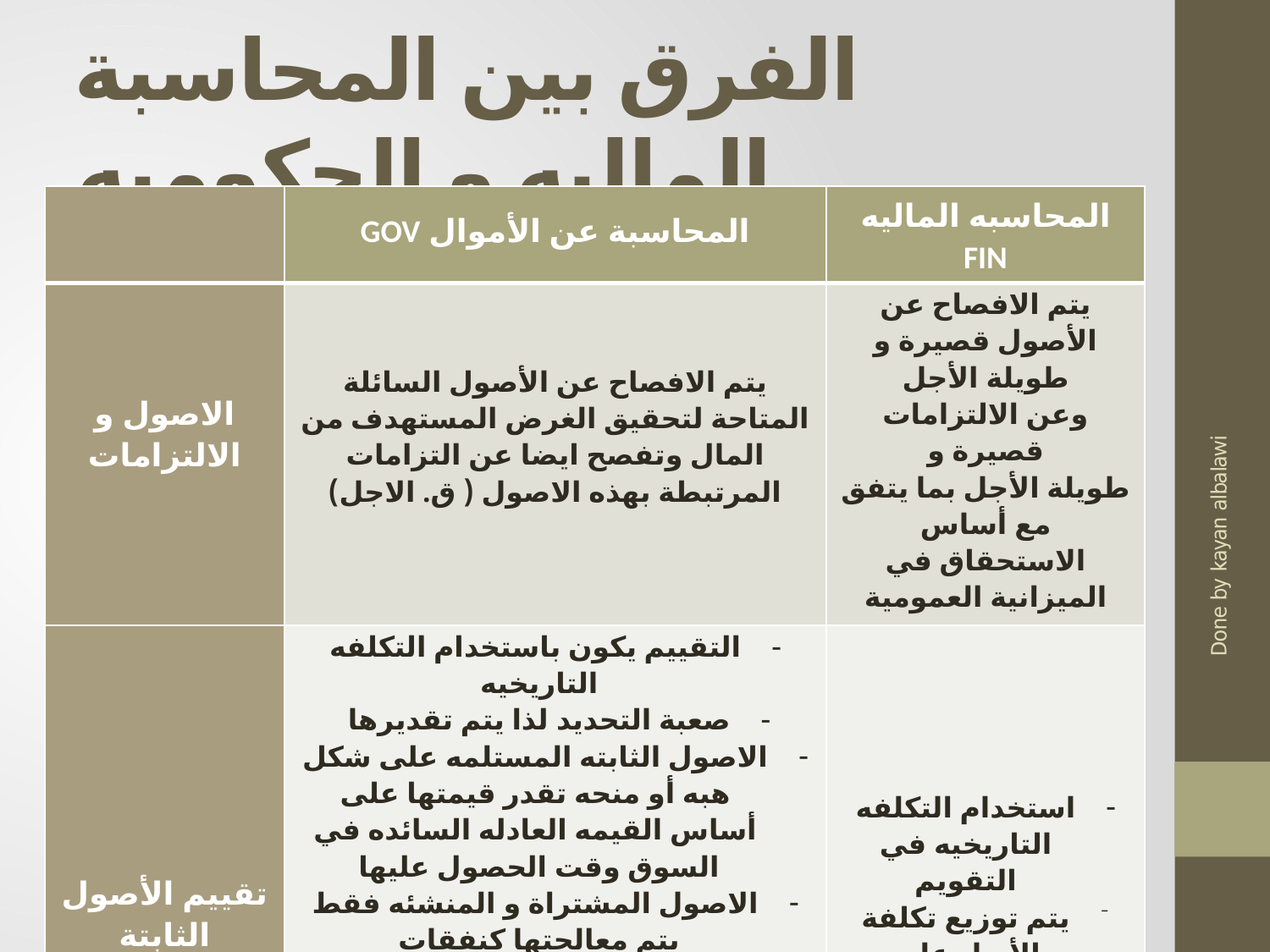

# الفرق بين المحاسبة الماليه و الحكوميه
|  | المحاسبة عن الأموال GOV | المحاسبه الماليه FIN |
| --- | --- | --- |
| الاصول و الالتزامات | يتم الافصاح عن الأصول السائلة المتاحة لتحقيق الغرض المستهدف من المال وتفصح ايضا عن التزامات المرتبطة بهذه الاصول ( ق. الاجل) | يتم الافصاح عن الأصول قصيرة و طويلة الأجل وعن الالتزامات قصيرة و طويلة الأجل بما يتفق مع أساس الاستحقاق في الميزانية العمومية |
| تقييم الأصول الثابتة والاستهلاك | التقييم يكون باستخدام التكلفه التاريخيه صعبة التحديد لذا يتم تقديرها الاصول الثابته المستلمه على شكل هبه أو منحه تقدر قيمتها على أساس القيمه العادله السائده في السوق وقت الحصول عليها الاصول المشتراة و المنشئه فقط يتم معالجتها كنفقات تسجل كافه الأصول الثابته في "مجموعة حسابات الأصول الثابته العامه طويلة الأجل« لا يتم احتساب استهلاك على الأصول الثابته نتيجه عدم التفرقه بين المصروفات الايراديه و الرأس ماليه | استخدام التكلفه التاريخيه في التقويم يتم توزيع تكلفة الأصل على مستوى عمره الإنتاجي ( حساب استهلاك) |
Done by kayan albalawi